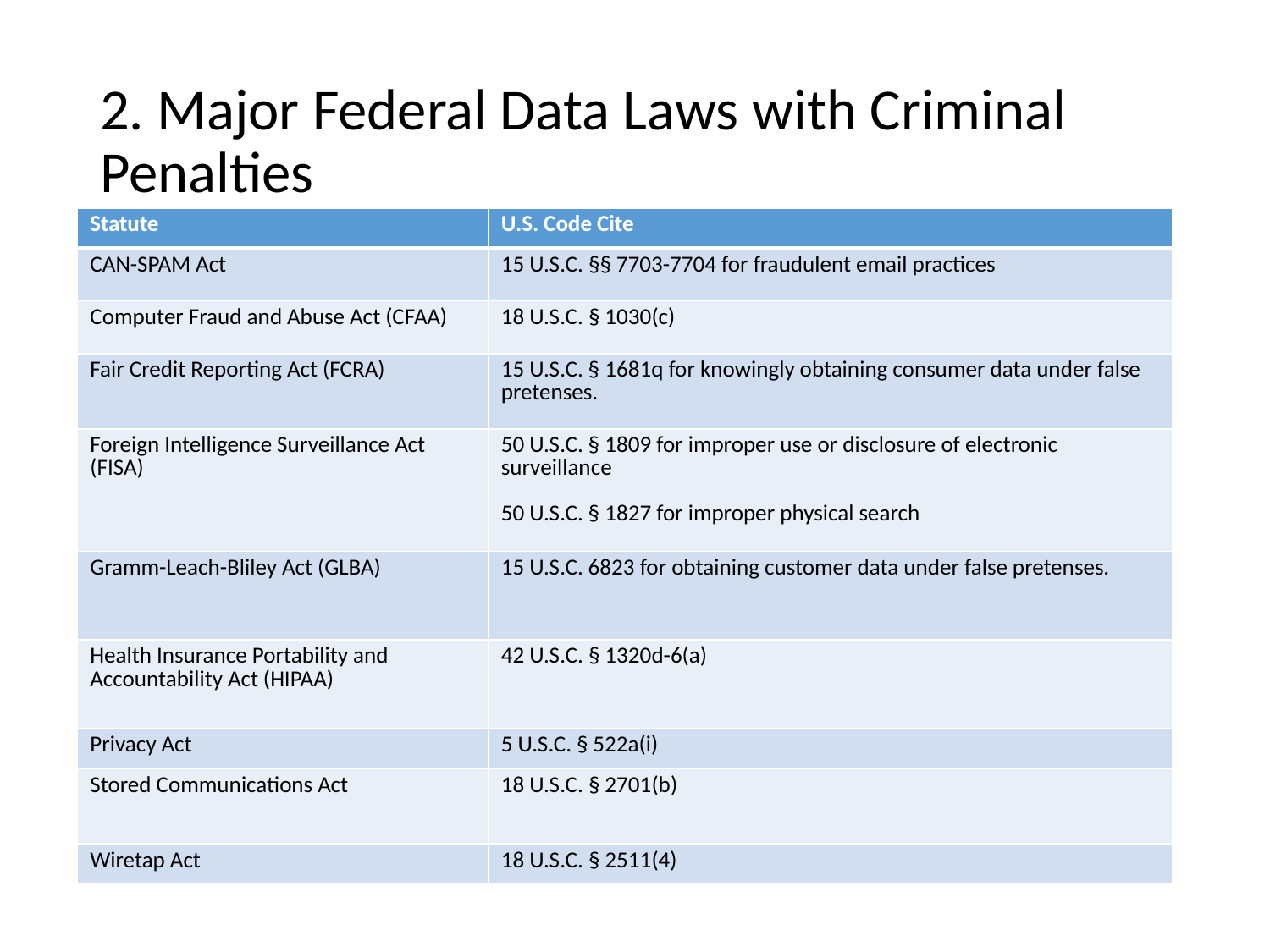

# 2. Major Federal Data Laws with Criminal Penalties
| Statute | U.S. Code Cite |
| --- | --- |
| CAN-SPAM Act | 15 U.S.C. §§ 7703-7704 for fraudulent email practices |
| Computer Fraud and Abuse Act (CFAA) | 18 U.S.C. § 1030(c) |
| Fair Credit Reporting Act (FCRA) | 15 U.S.C. § 1681q for knowingly obtaining consumer data under false pretenses. |
| Foreign Intelligence Surveillance Act (FISA) | 50 U.S.C. § 1809 for improper use or disclosure of electronic surveillance 50 U.S.C. § 1827 for improper physical search |
| Gramm-Leach-Bliley Act (GLBA) | 15 U.S.C. 6823 for obtaining customer data under false pretenses. |
| Health Insurance Portability and Accountability Act (HIPAA) | 42 U.S.C. § 1320d-6(a) |
| Privacy Act | 5 U.S.C. § 522a(i) |
| Stored Communications Act | 18 U.S.C. § 2701(b) |
| Wiretap Act | 18 U.S.C. § 2511(4) |